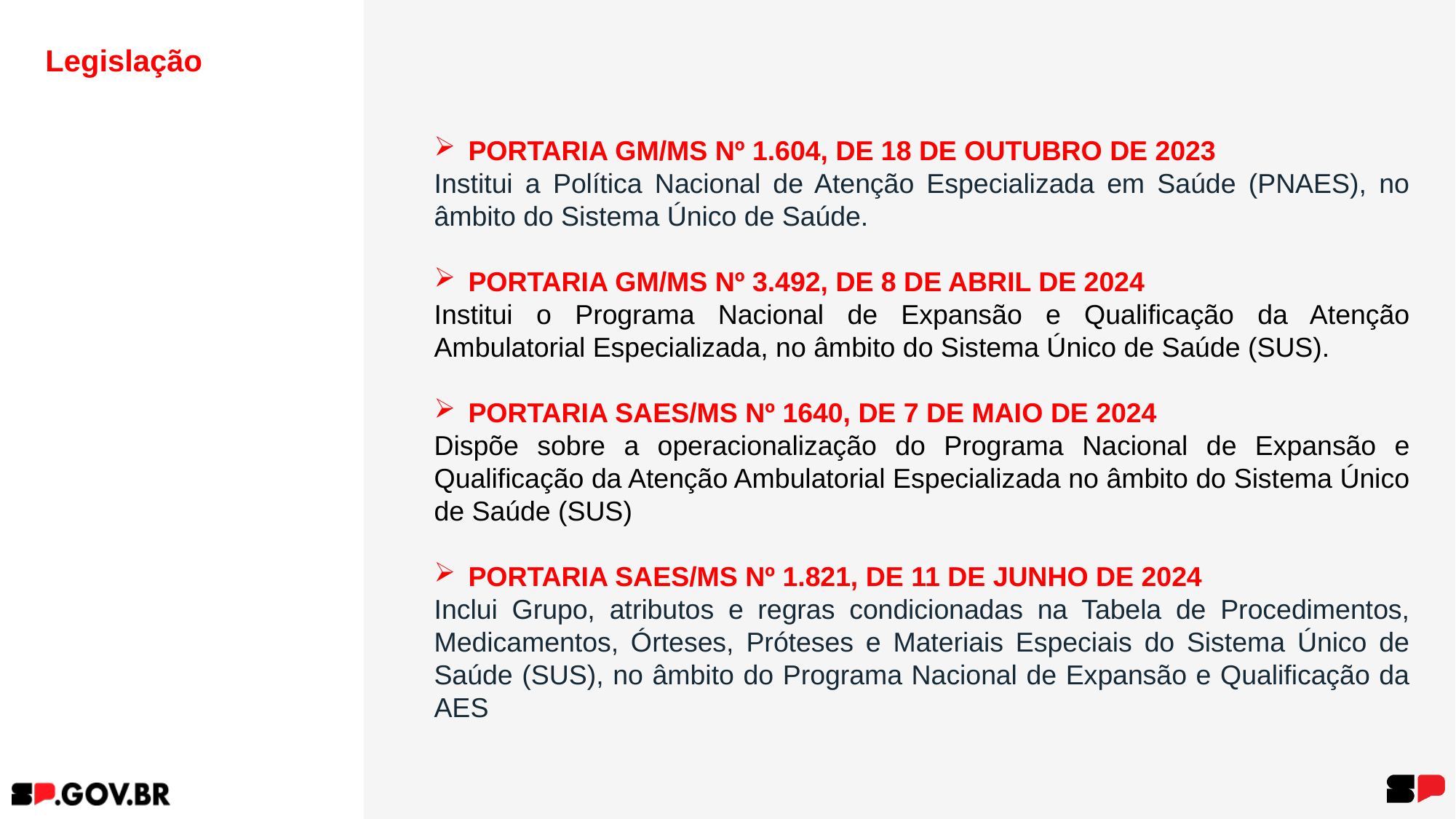

# Legislação
PORTARIA GM/MS Nº 1.604, DE 18 DE OUTUBRO DE 2023
Institui a Política Nacional de Atenção Especializada em Saúde (PNAES), no âmbito do Sistema Único de Saúde.

PORTARIA GM/MS Nº 3.492, DE 8 DE ABRIL DE 2024
Institui o Programa Nacional de Expansão e Qualificação da Atenção Ambulatorial Especializada, no âmbito do Sistema Único de Saúde (SUS).

PORTARIA SAES/MS Nº 1640, DE 7 DE MAIO DE 2024
Dispõe sobre a operacionalização do Programa Nacional de Expansão e Qualificação da Atenção Ambulatorial Especializada no âmbito do Sistema Único de Saúde (SUS)

PORTARIA SAES/MS Nº 1.821, DE 11 DE JUNHO DE 2024
Inclui Grupo, atributos e regras condicionadas na Tabela de Procedimentos, Medicamentos, Órteses, Próteses e Materiais Especiais do Sistema Único de Saúde (SUS), no âmbito do Programa Nacional de Expansão e Qualificação da AES